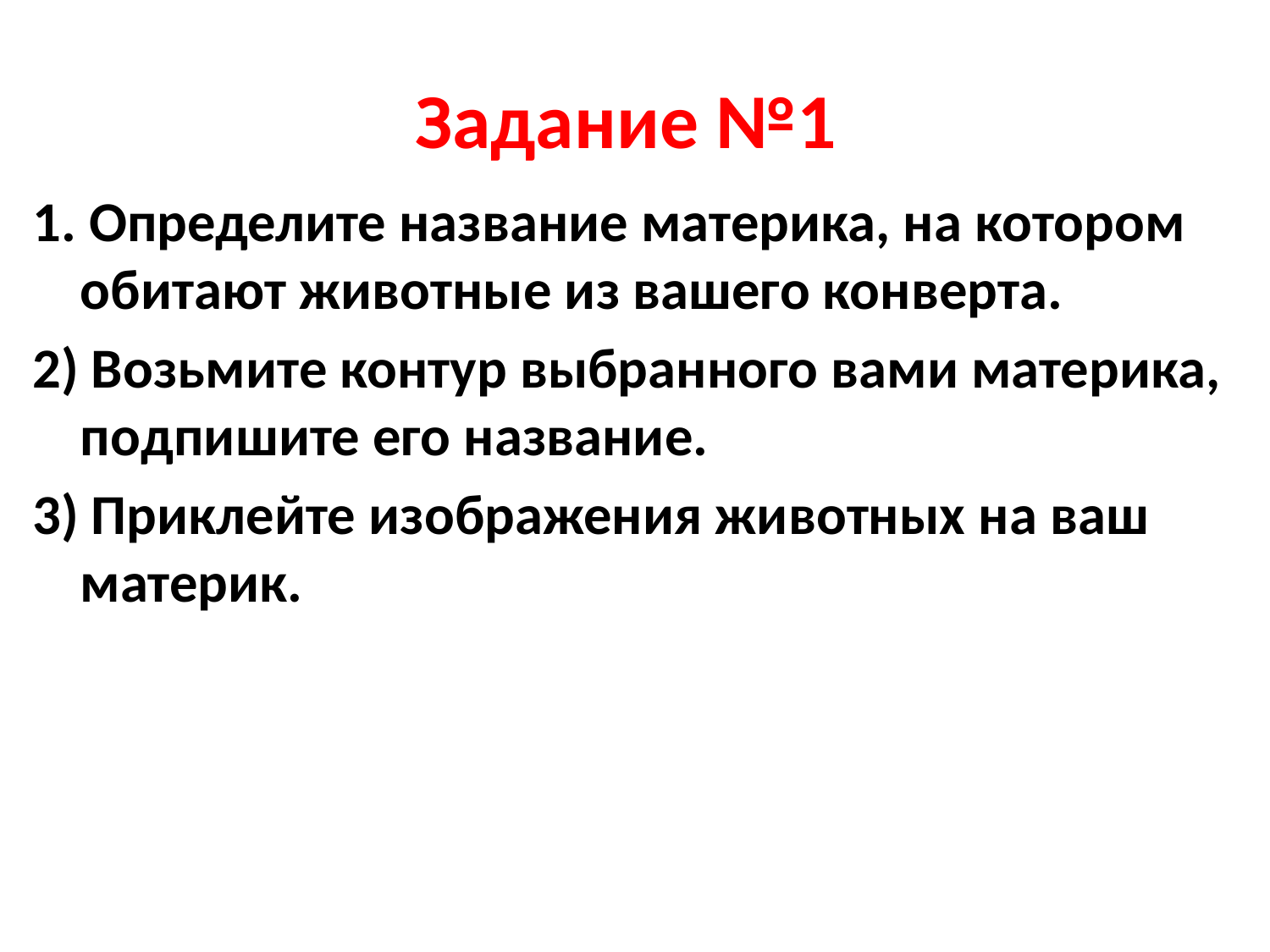

# Задание №1
1. Определите название материка, на котором обитают животные из вашего конверта.
2) Возьмите контур выбранного вами материка, подпишите его название.
3) Приклейте изображения животных на ваш материк.